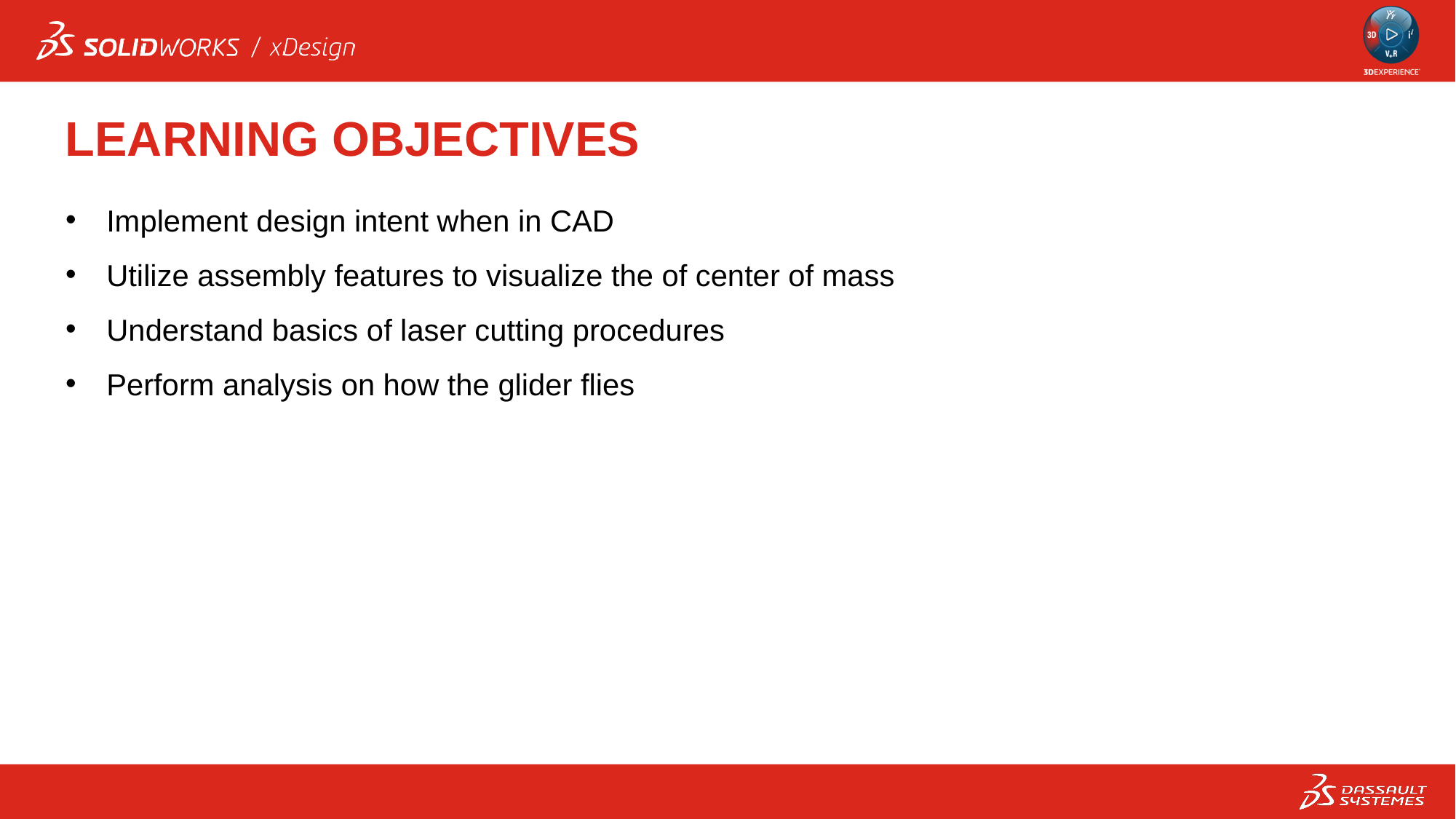

LEARNING OBJECTIVES

Implement design intent when in CAD
Utilize assembly features to visualize the of center of mass
Understand basics of laser cutting procedures
Perform analysis on how the glider flies